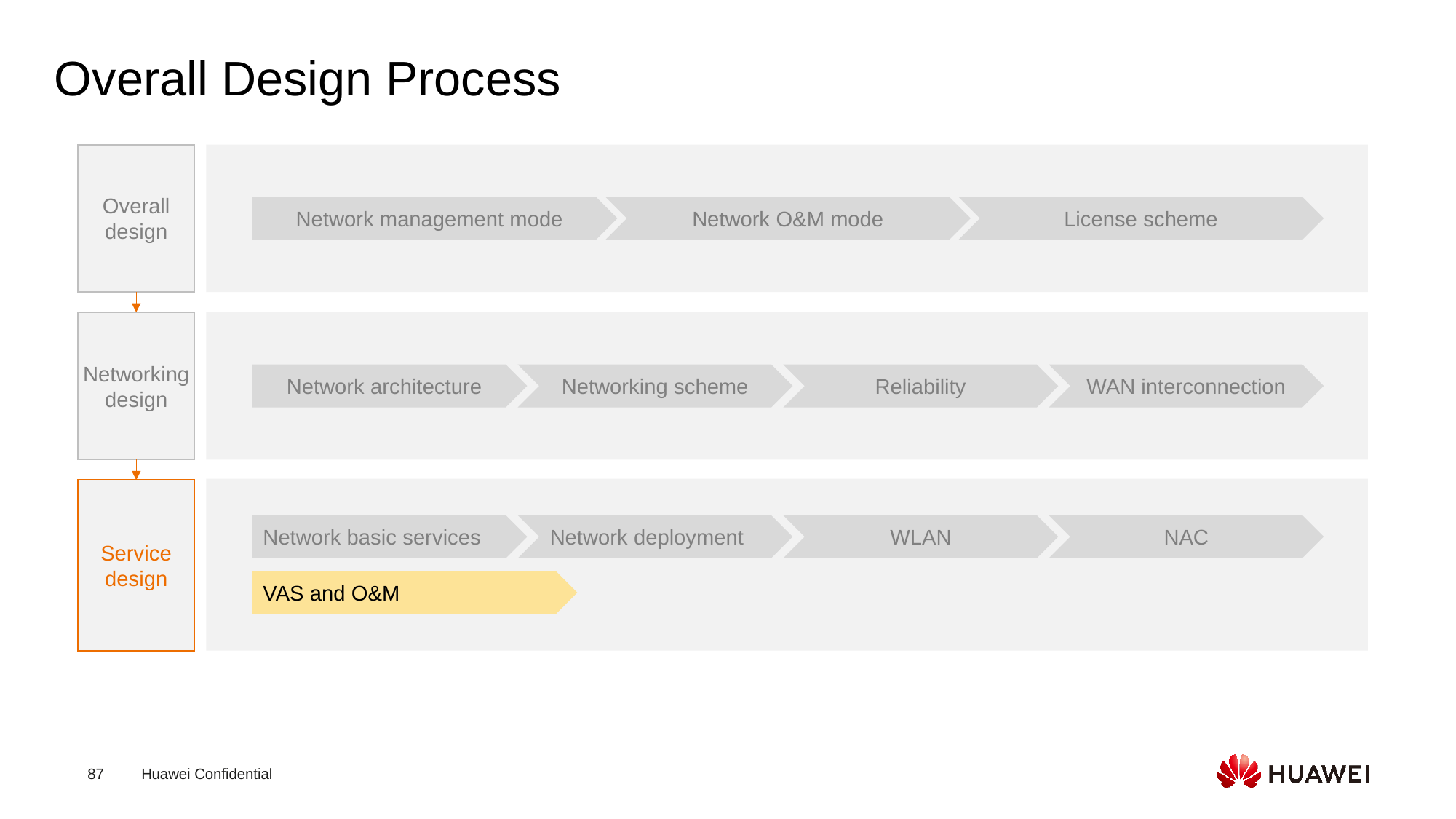

# Overall Design Process
Overall design

Network management mode
Network O&M mode
License scheme
Networking design

Network architecture
Networking scheme
Reliability
WAN interconnection

Service design
Network basic services
Network deployment
WLAN
NAC
VAS and O&M